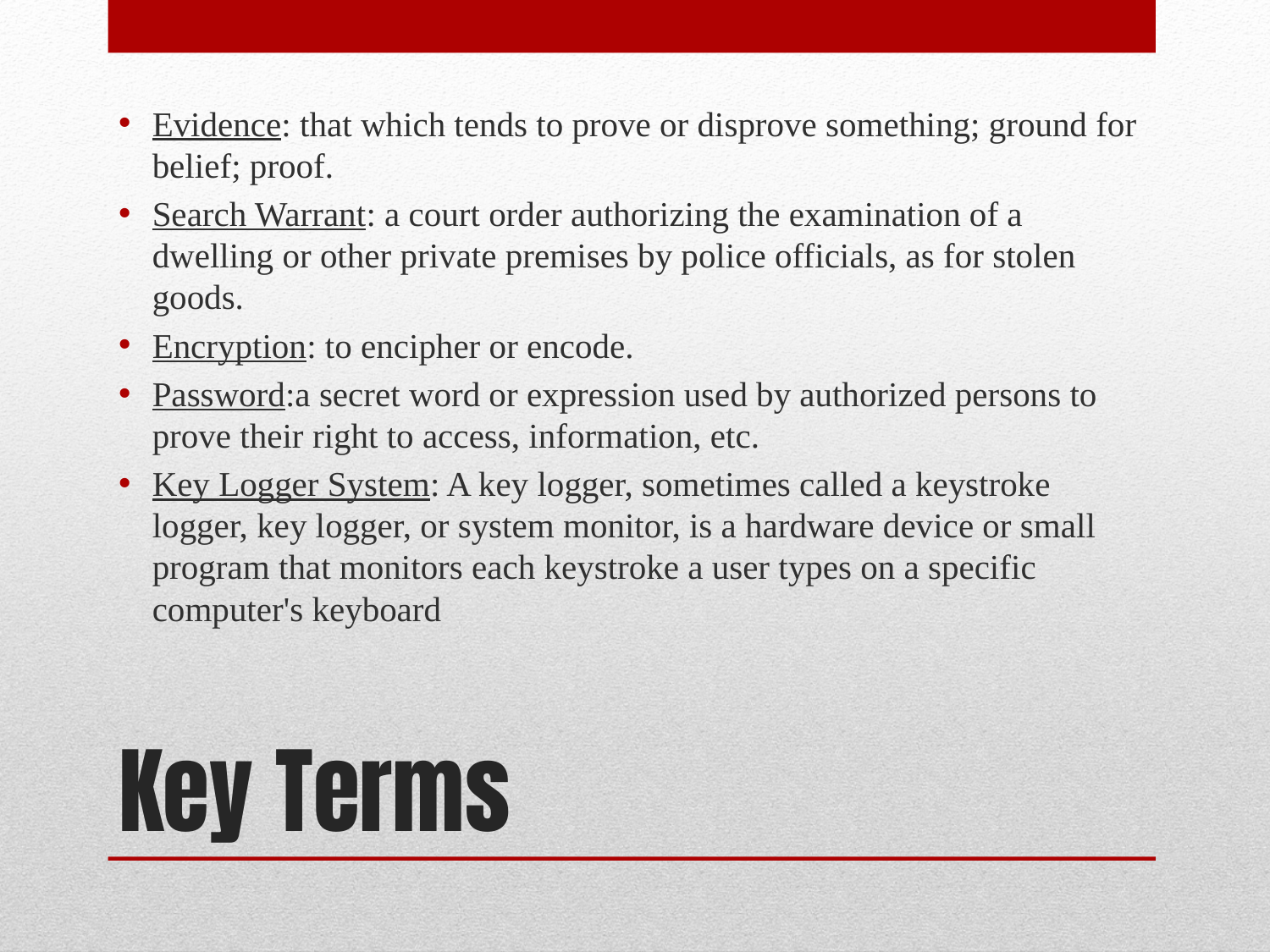

Evidence: that which tends to prove or disprove something; ground for belief; proof.
Search Warrant: a court order authorizing the examination of a dwelling or other private premises by police officials, as for stolen goods.
Encryption: to encipher or encode.
Password:a secret word or expression used by authorized persons to prove their right to access, information, etc.
Key Logger System: A key logger, sometimes called a keystroke logger, key logger, or system monitor, is a hardware device or small program that monitors each keystroke a user types on a specific computer's keyboard
# Key Terms